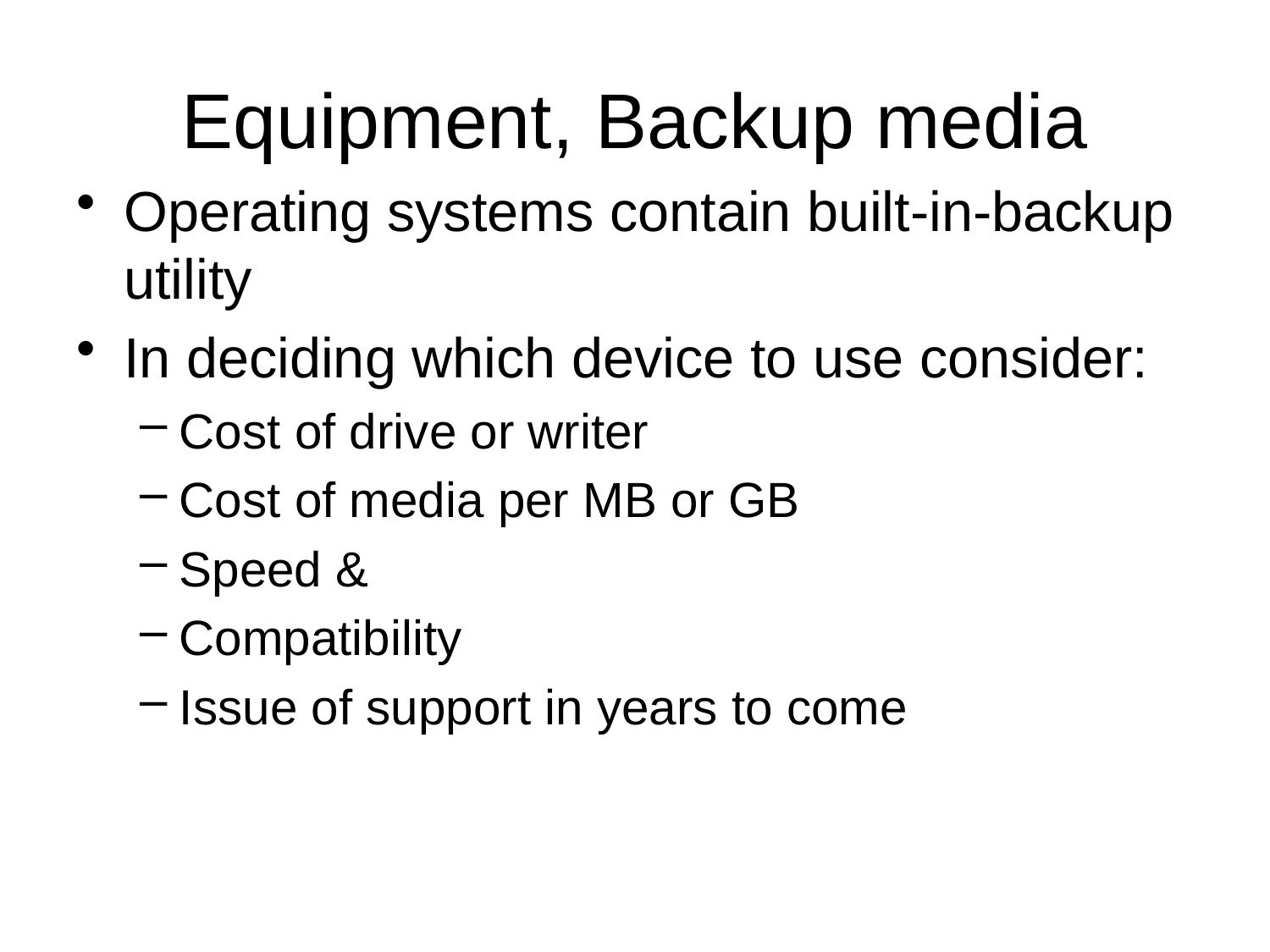

# Equipment, Backup media
Operating systems contain built-in-backup utility
In deciding which device to use consider:
Cost of drive or writer
Cost of media per MB or GB
Speed &
Compatibility
Issue of support in years to come